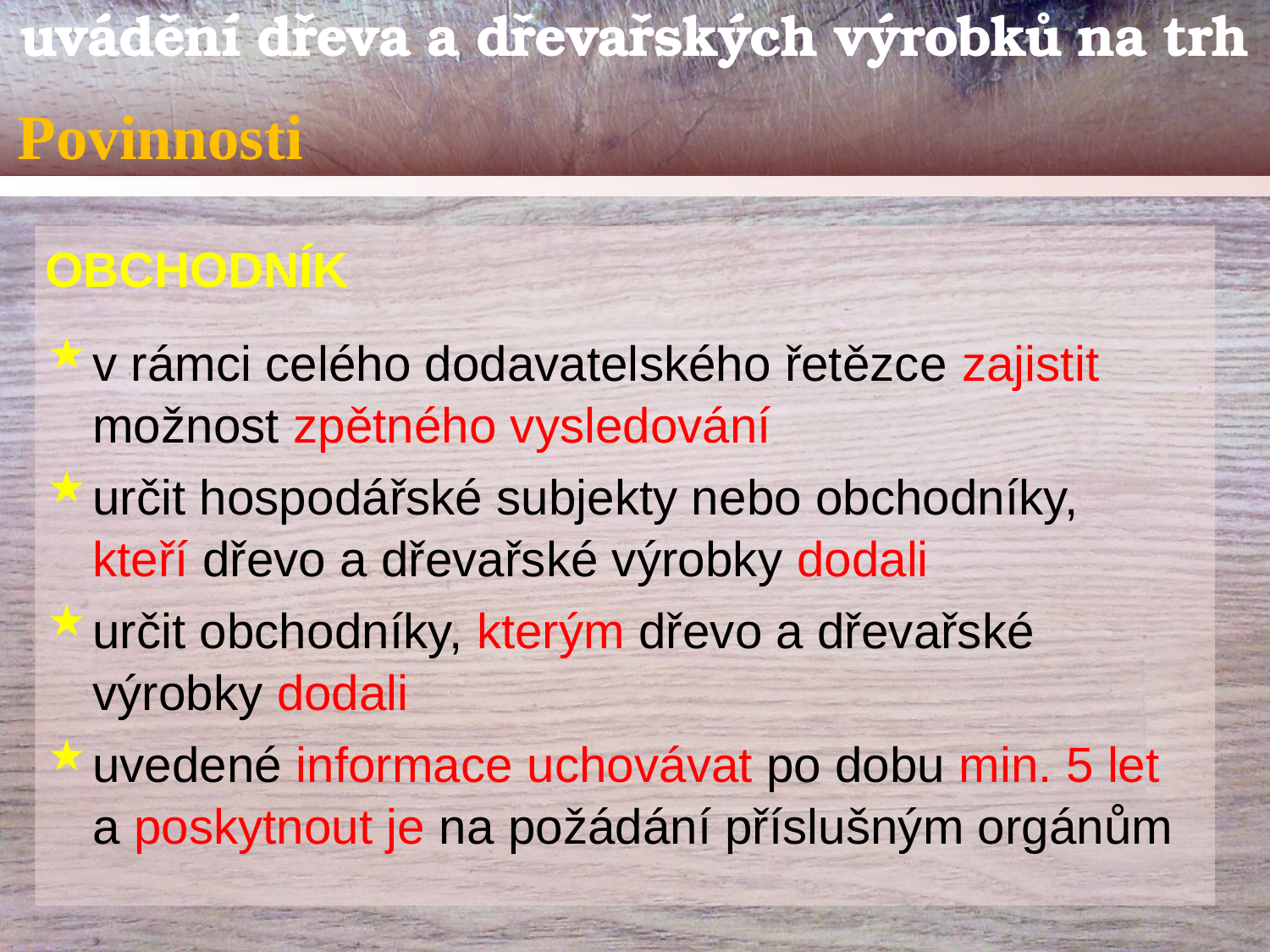

# Povinnosti
OBCHODNÍK
v rámci celého dodavatelského řetězce zajistit možnost zpětného vysledování
určit hospodářské subjekty nebo obchodníky,
kteří dřevo a dřevařské výrobky dodali
určit obchodníky, kterým dřevo a dřevařské výrobky dodali
uvedené informace uchovávat po dobu min. 5 let
a poskytnout je na požádání příslušným orgánům